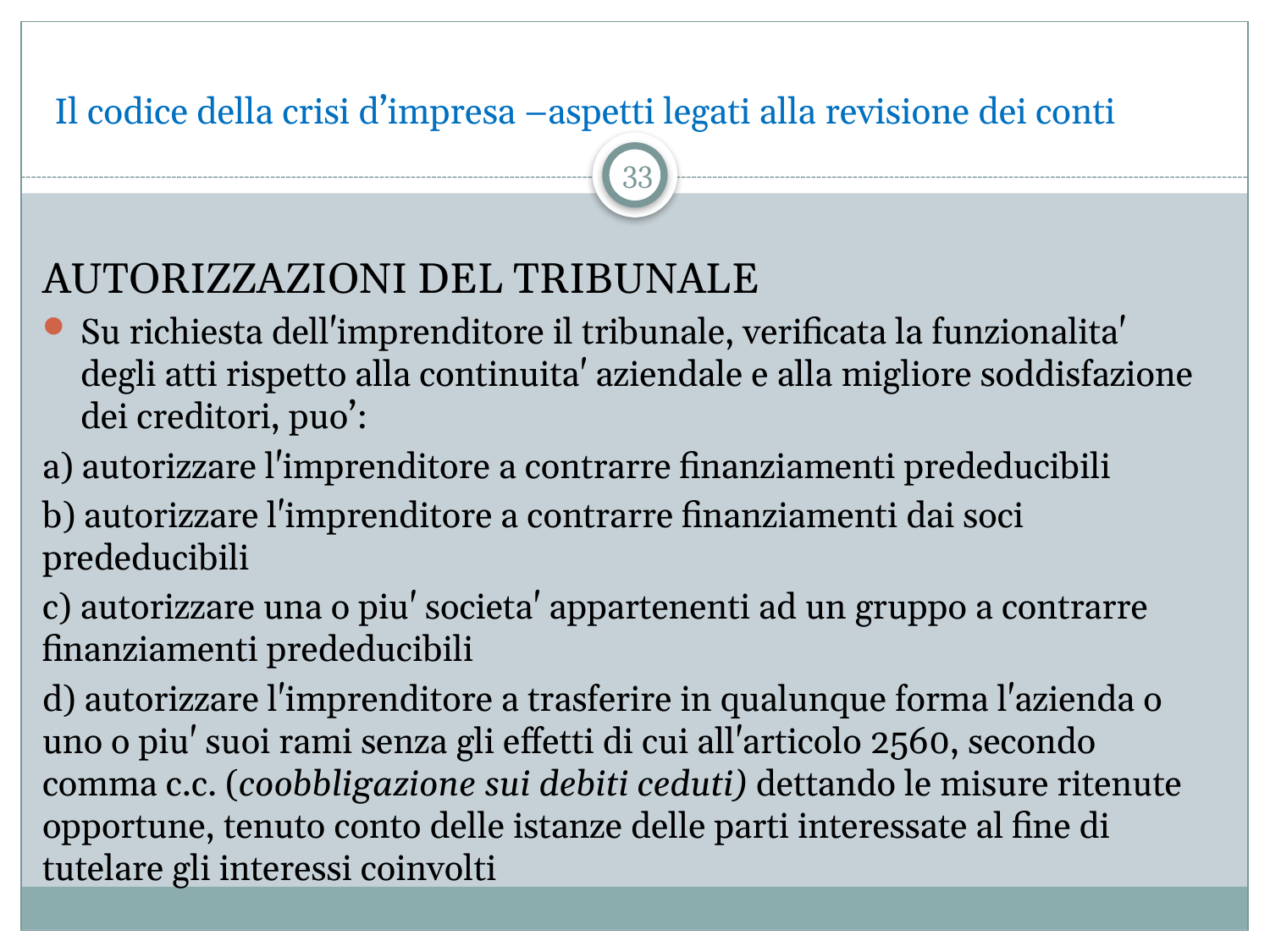

# Il codice della crisi d’impresa –aspetti legati alla revisione dei conti
33

AUTORIZZAZIONI DEL TRIBUNALE
Su richiesta dell'imprenditore il tribunale, verificata la funzionalita' degli atti rispetto alla continuita' aziendale e alla migliore soddisfazione dei creditori, puo’:
a) autorizzare l'imprenditore a contrarre finanziamenti prededucibili
b) autorizzare l'imprenditore a contrarre finanziamenti dai soci prededucibili
c) autorizzare una o piu' societa' appartenenti ad un gruppo a contrarre finanziamenti prededucibili
d) autorizzare l'imprenditore a trasferire in qualunque forma l'azienda o uno o piu' suoi rami senza gli effetti di cui all'articolo 2560, secondo comma c.c. (coobbligazione sui debiti ceduti) dettando le misure ritenute opportune, tenuto conto delle istanze delle parti interessate al fine di tutelare gli interessi coinvolti